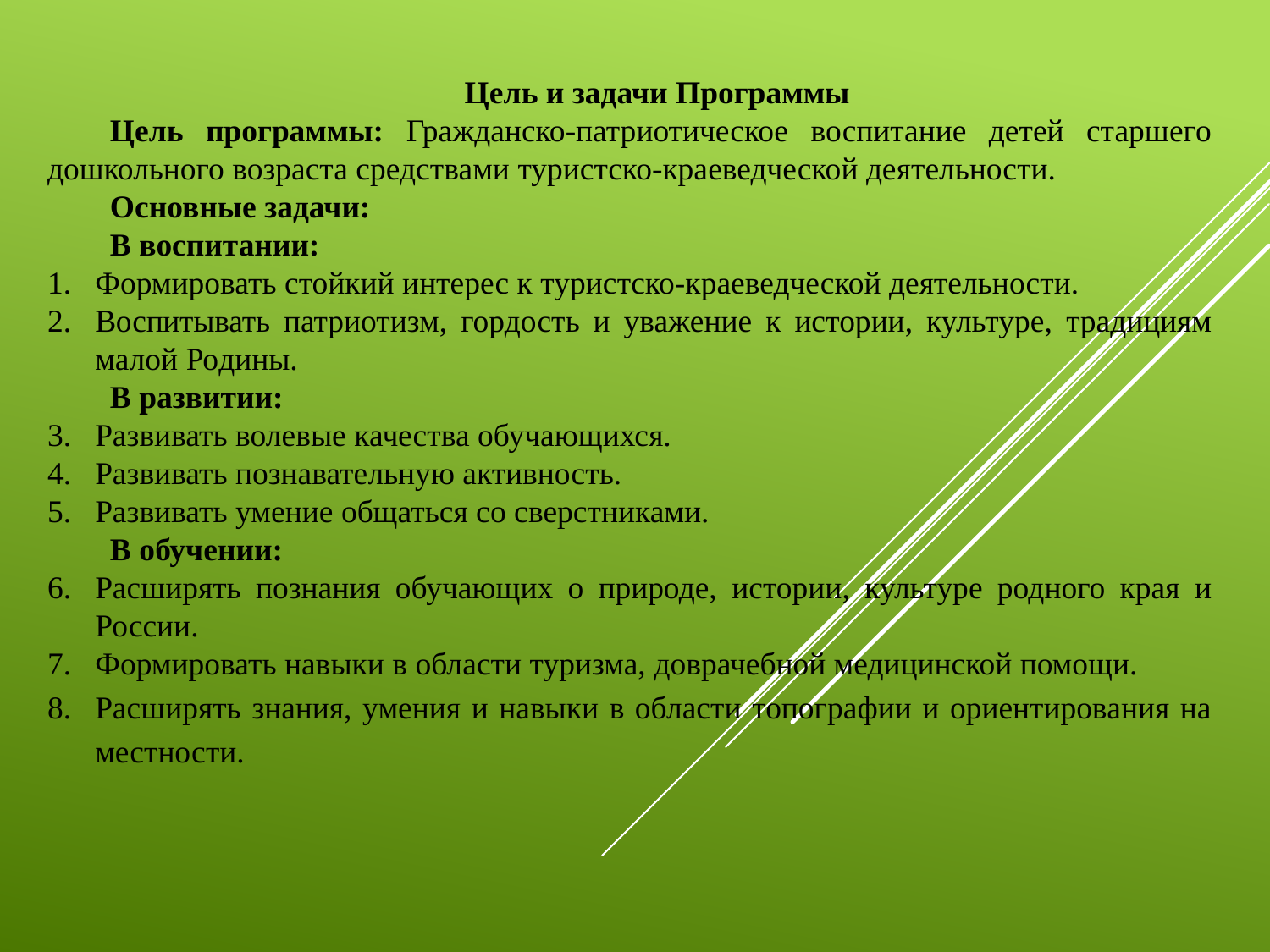

Цель и задачи Программы
Цель программы: Гражданско-патриотическое воспитание детей старшего дошкольного возраста средствами туристско-краеведческой деятельности.
Основные задачи:
В воспитании:
Формировать стойкий интерес к туристско-краеведческой деятельности.
Воспитывать патриотизм, гордость и уважение к истории, культуре, традициям малой Родины.
В развитии:
Развивать волевые качества обучающихся.
Развивать познавательную активность.
Развивать умение общаться со сверстниками.
В обучении:
Расширять познания обучающих о природе, истории, культуре родного края и России.
Формировать навыки в области туризма, доврачебной медицинской помощи.
Расширять знания, умения и навыки в области топографии и ориентирования на местности.